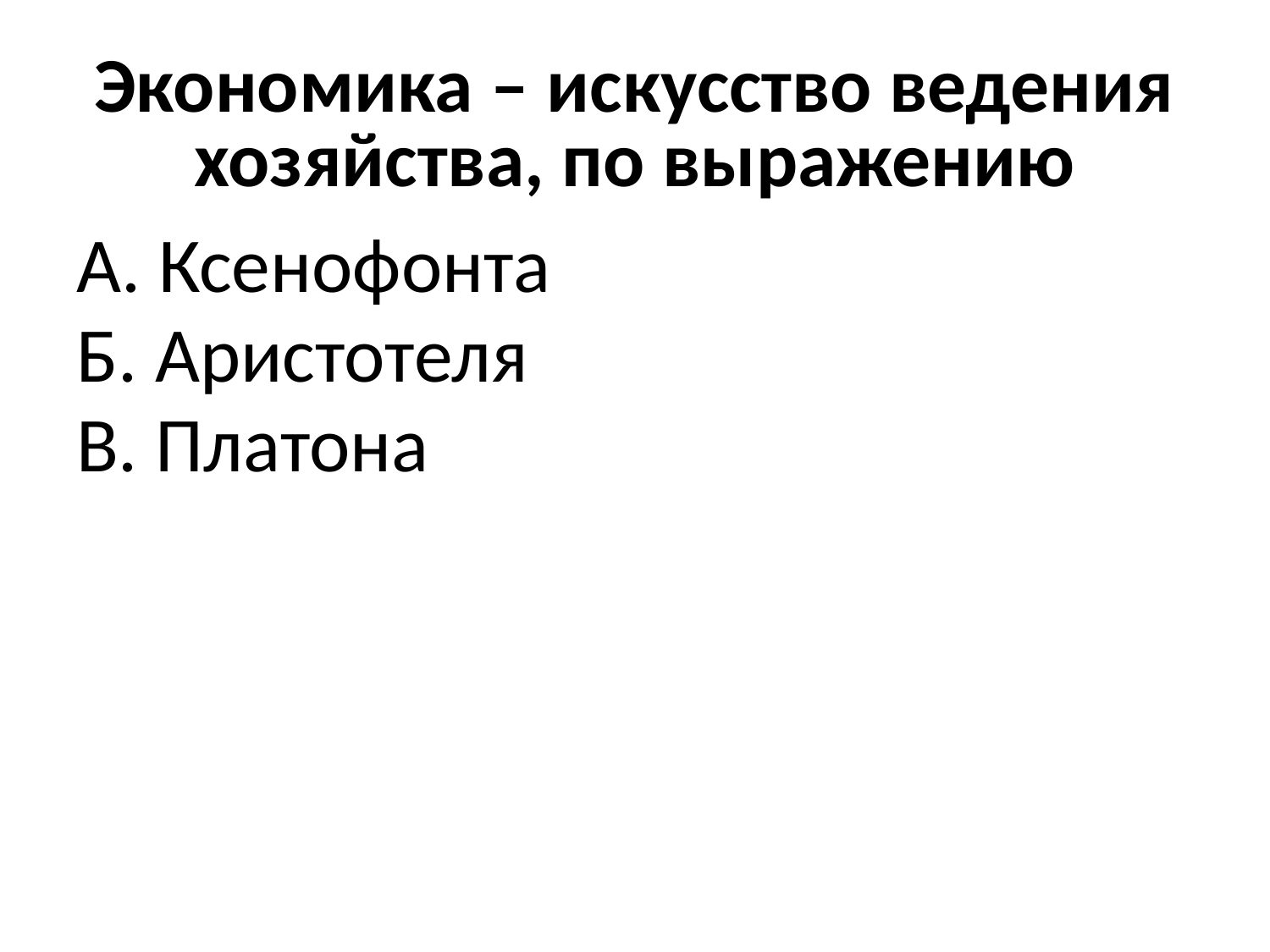

# Экономика – искусство ведения хозяйства, по выражению
А. Ксенофонта
Б. Аристотеля
В. Платона